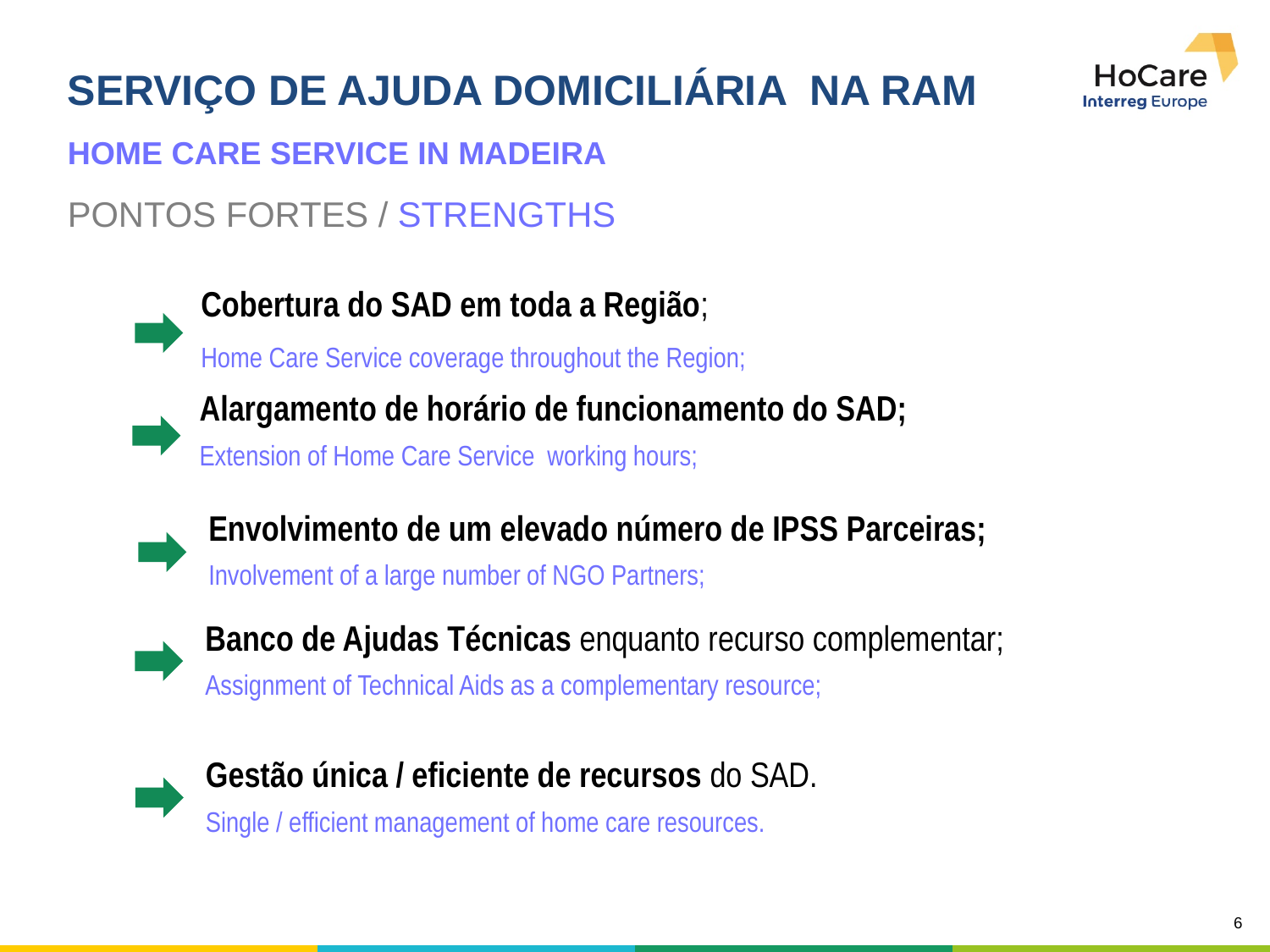

SERVIÇO DE AJUDA DOMICILIÁRIA  NA RAM HOME CARE SERVICE IN MADEIRA
PONTOS FORTES / STRENGTHS
Cobertura do SAD em toda a Região;
Home Care Service coverage throughout the Region;;

Alargamento de horário de funcionamento do SAD;
Extension of Home Care Service  working hours;

Envolvimento de um elevado número de IPSS Parceiras;
Involvement of a large number of NGO Partners;

Banco de Ajudas Técnicas enquanto recurso complementar;
Assignment of Technical Aids as a complementary resource;

Gestão única / eficiente de recursos do SAD.
Single / efficient management of home care resources.